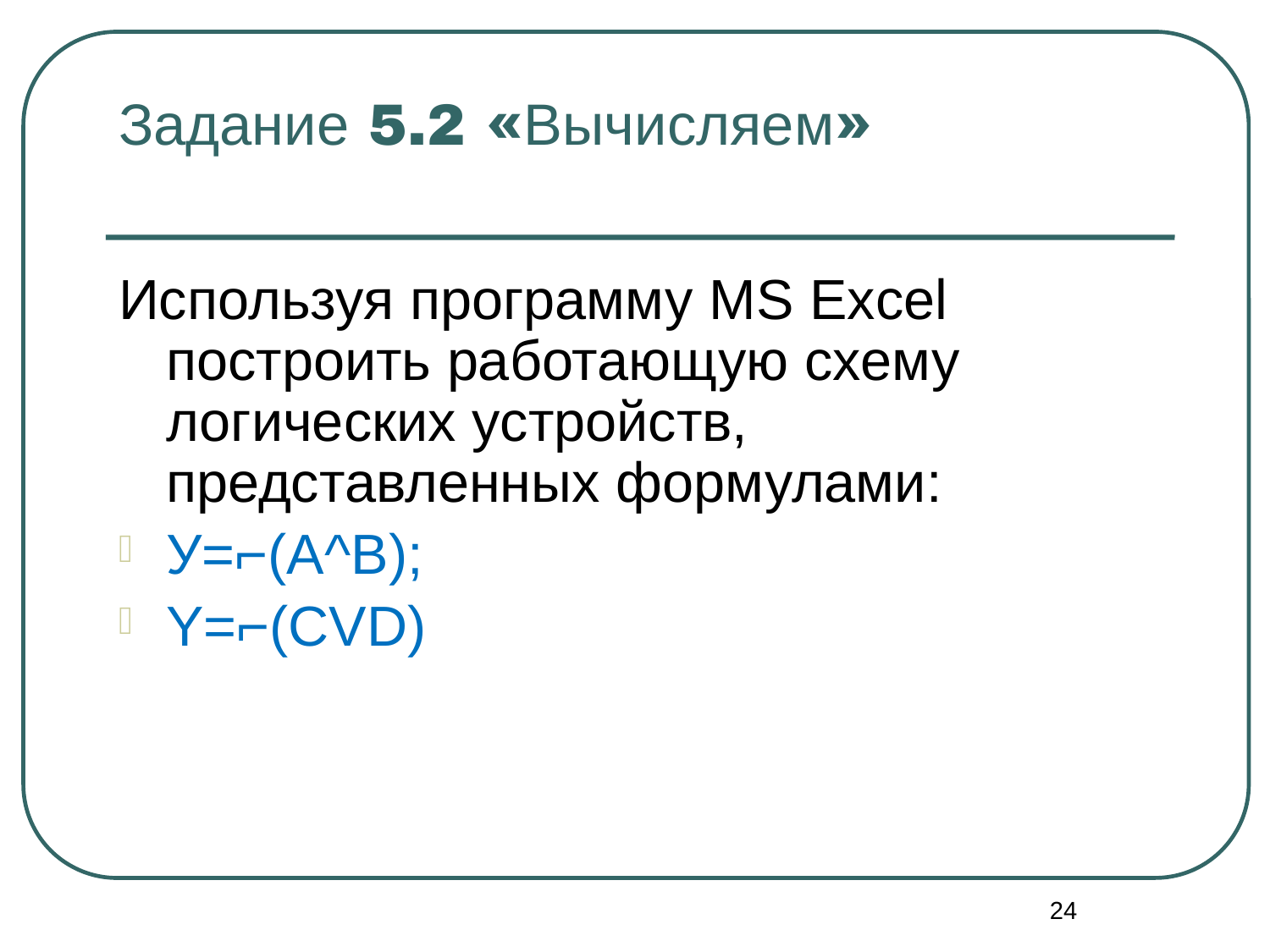

# Задание 5.2 «Вычисляем»
Используя программу MS Exсel построить работающую схему логических устройств, представленных формулами:
У=⌐(А^B);
Y=⌐(CVD)

24